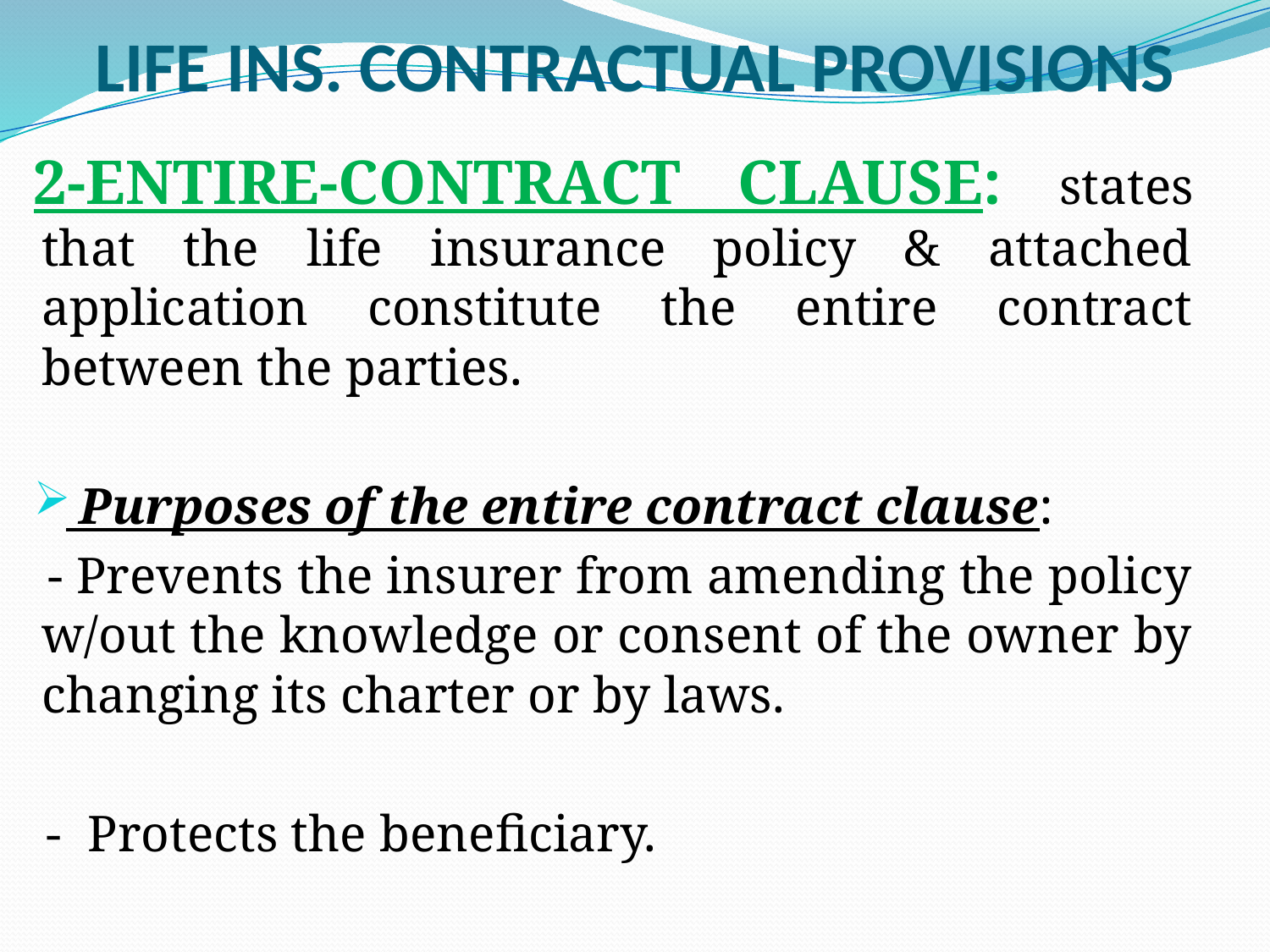

# LIFE INS. CONTRACTUAL PROVISIONS
2-ENTIRE-CONTRACT CLAUSE: states that the life insurance policy & attached application constitute the entire contract between the parties.

 Purposes of the entire contract clause:
 - Prevents the insurer from amending the policy w/out the knowledge or consent of the owner by changing its charter or by laws.

 -  Protects the beneficiary.